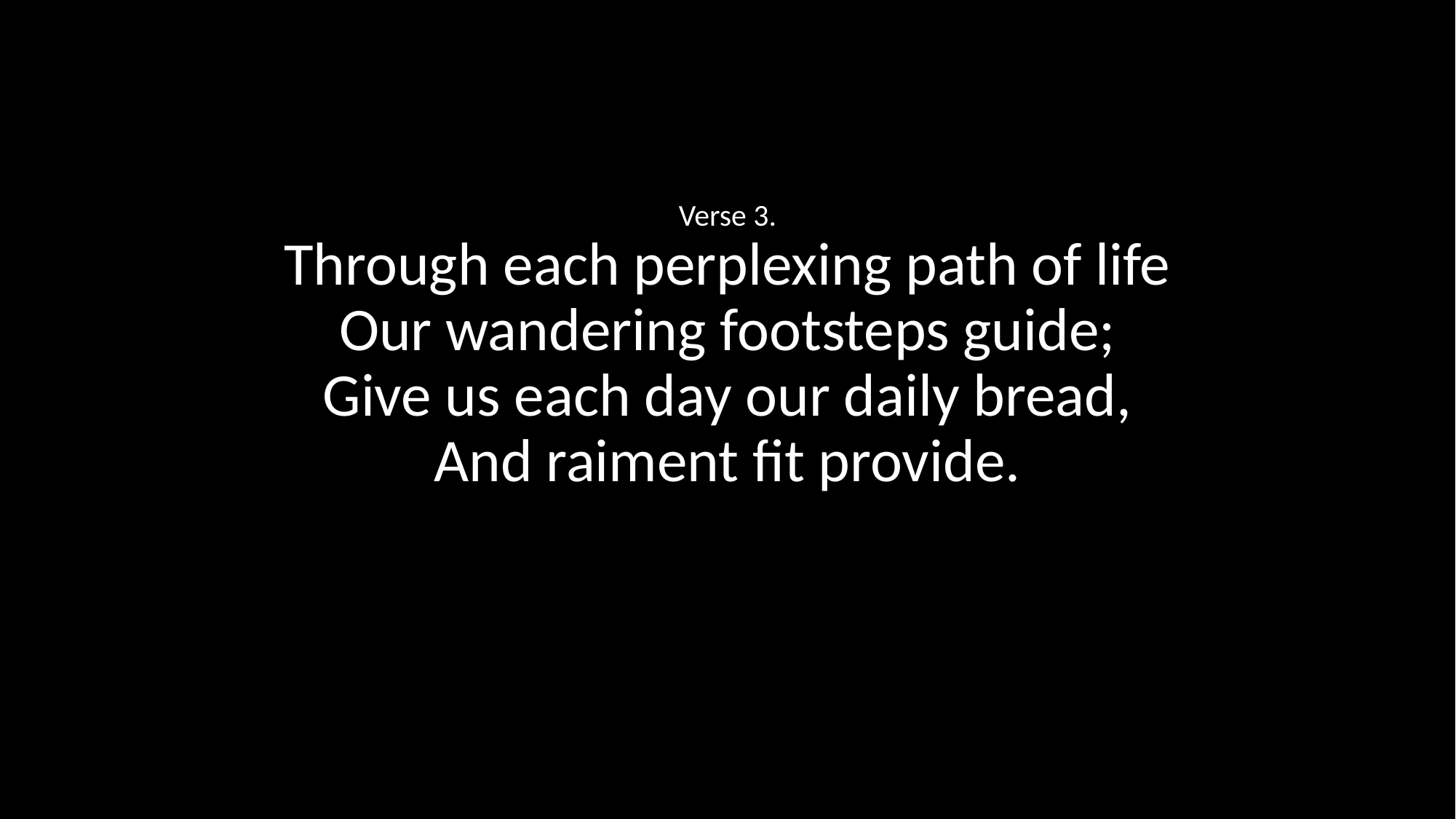

Verse 3.
Through each perplexing path of life
Our wandering footsteps guide;
Give us each day our daily bread,
And raiment fit provide.